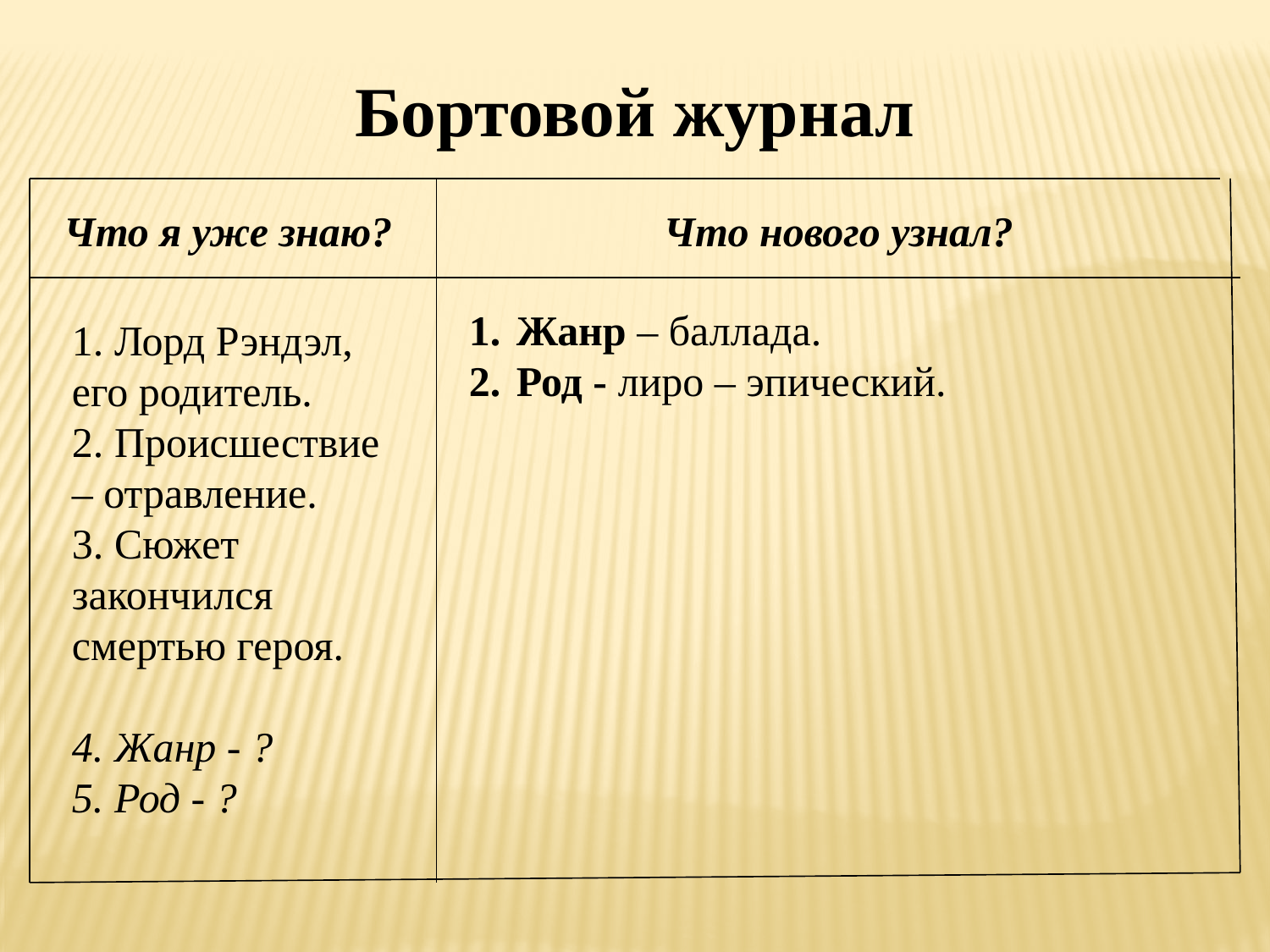

Бортовой журнал
Что я уже знаю?
Что нового узнал?
Жанр – баллада.
Род - лиро – эпический.
1. Лорд Рэндэл, его родитель.
2. Происшествие  – отравление.
3. Сюжет закончился смертью героя.

4. Жанр - ?
5. Род - ?